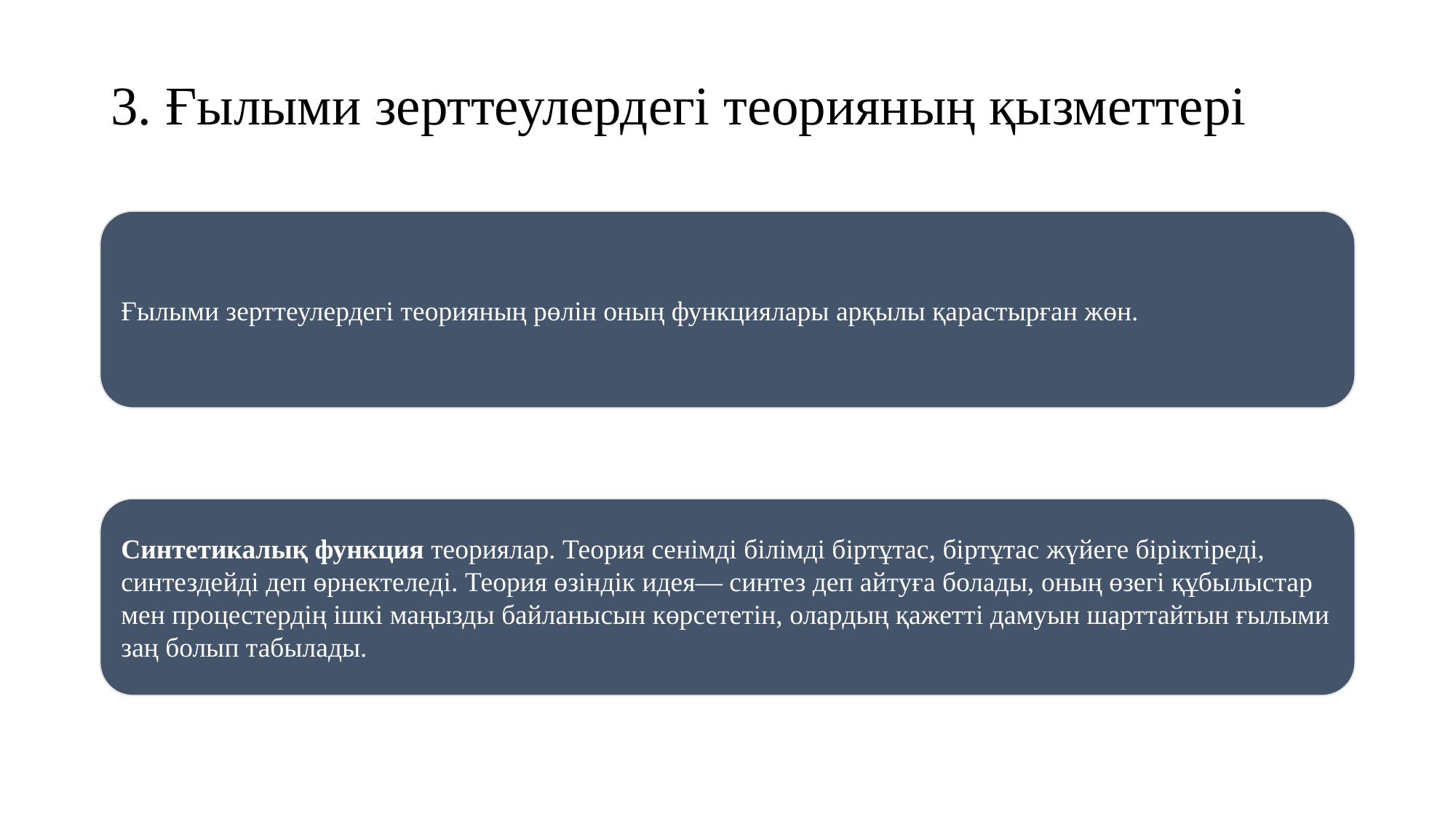

# 3. Ғылыми зерттеулердегі теорияның қызметтері
Ғылыми зерттеулердегі теорияның рөлін оның функциялары арқылы қарастырған жөн.
Синтетикалық функция теориялар. Теория сенімді білімді біртұтас, біртұтас жүйеге біріктіреді, синтездейді деп өрнектеледі. Теория өзіндік идея— синтез деп айтуға болады, оның өзегі құбылыстар мен процестердің ішкі маңызды байланысын көрсететін, олардың қажетті дамуын шарттайтын ғылыми заң болып табылады.